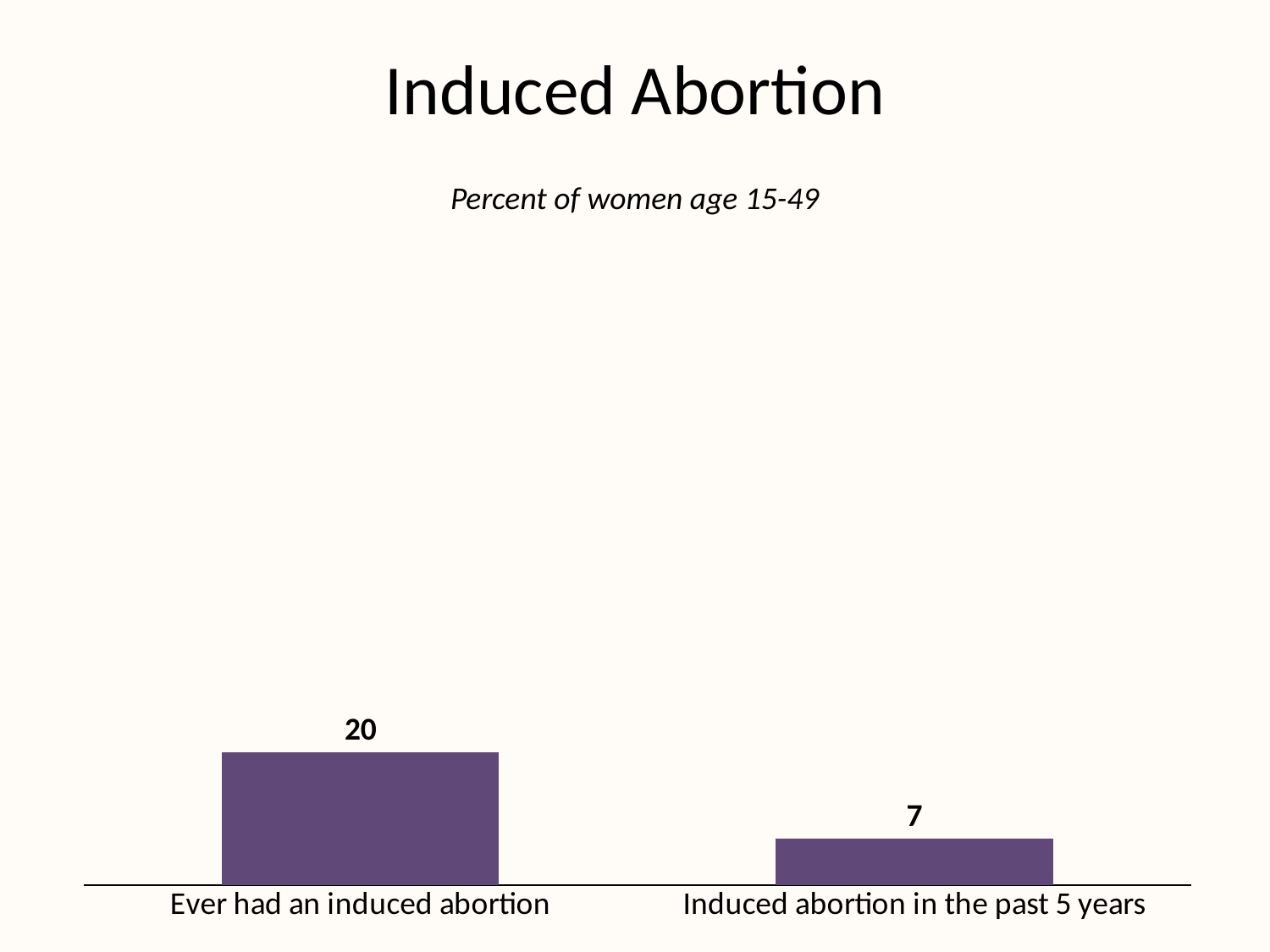

# Induced Abortion
Percent of women age 15-49

### Chart

| Category | Series 1 |
|---|---|
| Ever had an induced abortion | 20.0 |
| Induced abortion in the past 5 years | 7.0 |